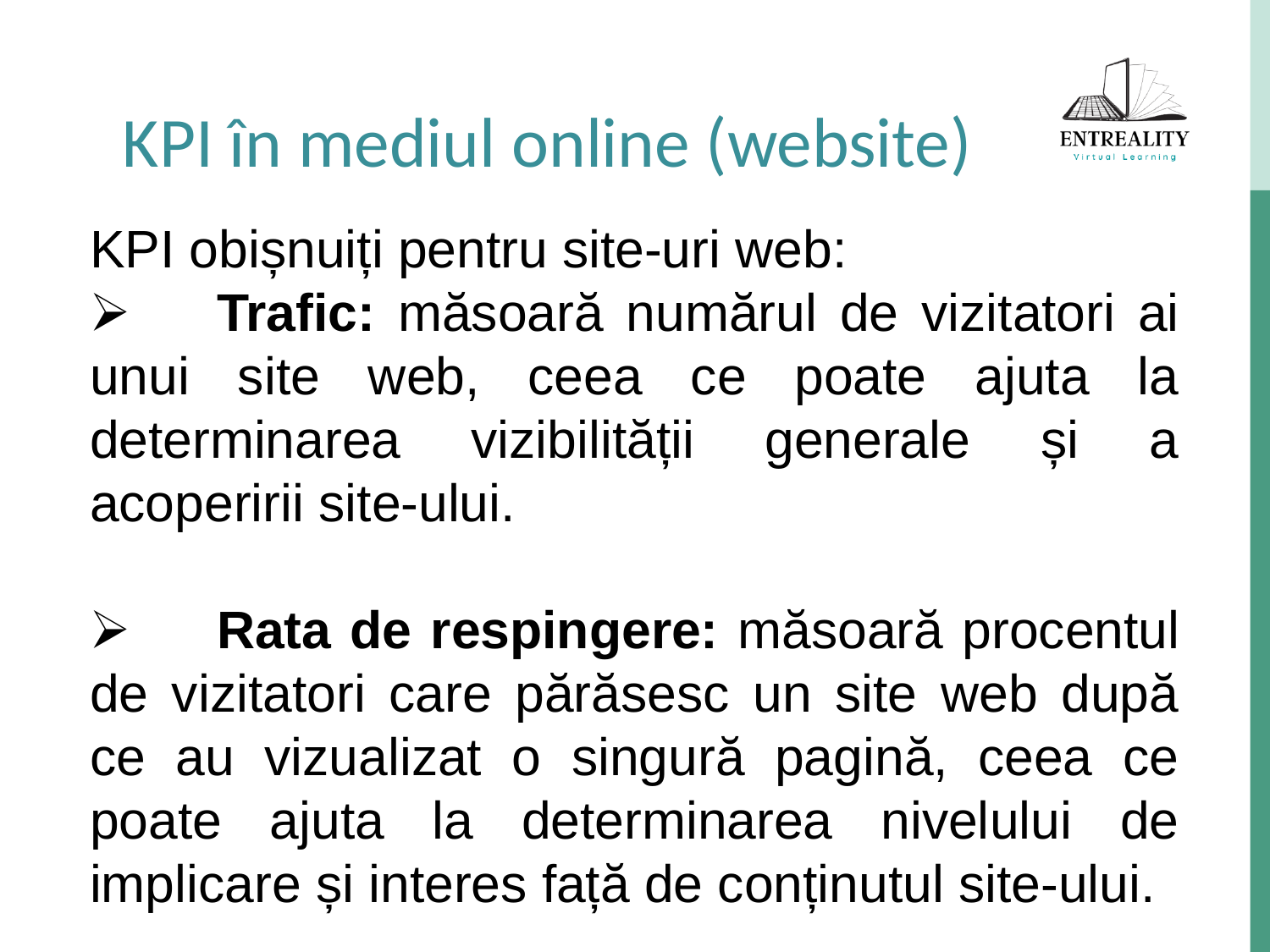

KPI în mediul online (website)
KPI obișnuiți pentru site-uri web:
⮚	Trafic: măsoară numărul de vizitatori ai unui site web, ceea ce poate ajuta la determinarea vizibilității generale și a acoperirii site-ului.

⮚	Rata de respingere: măsoară procentul de vizitatori care părăsesc un site web după ce au vizualizat o singură pagină, ceea ce poate ajuta la determinarea nivelului de implicare și interes față de conținutul site-ului.